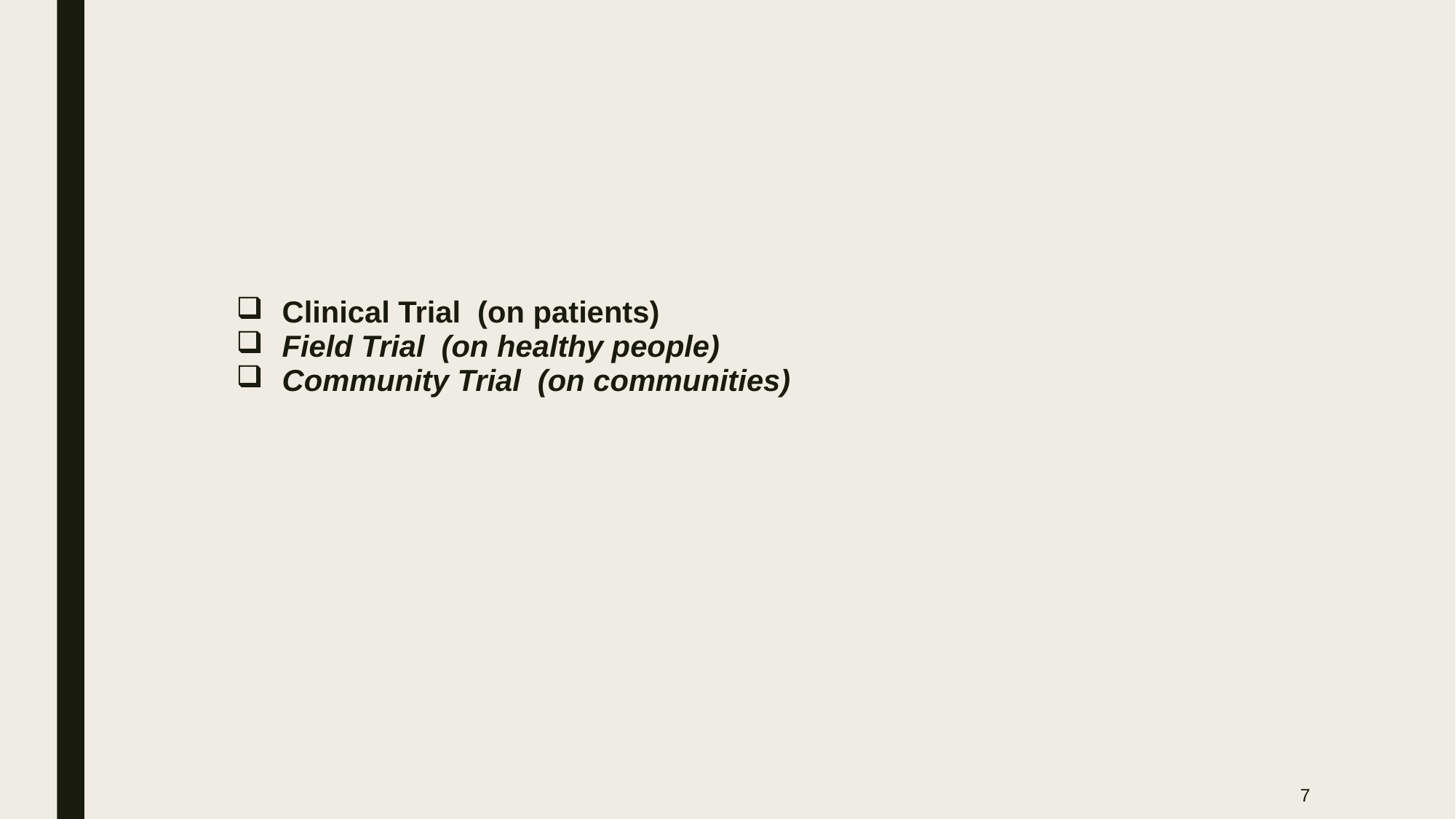

#
Clinical Trial  (on patients)
Field Trial  (on healthy people)
Community Trial  (on communities)

7